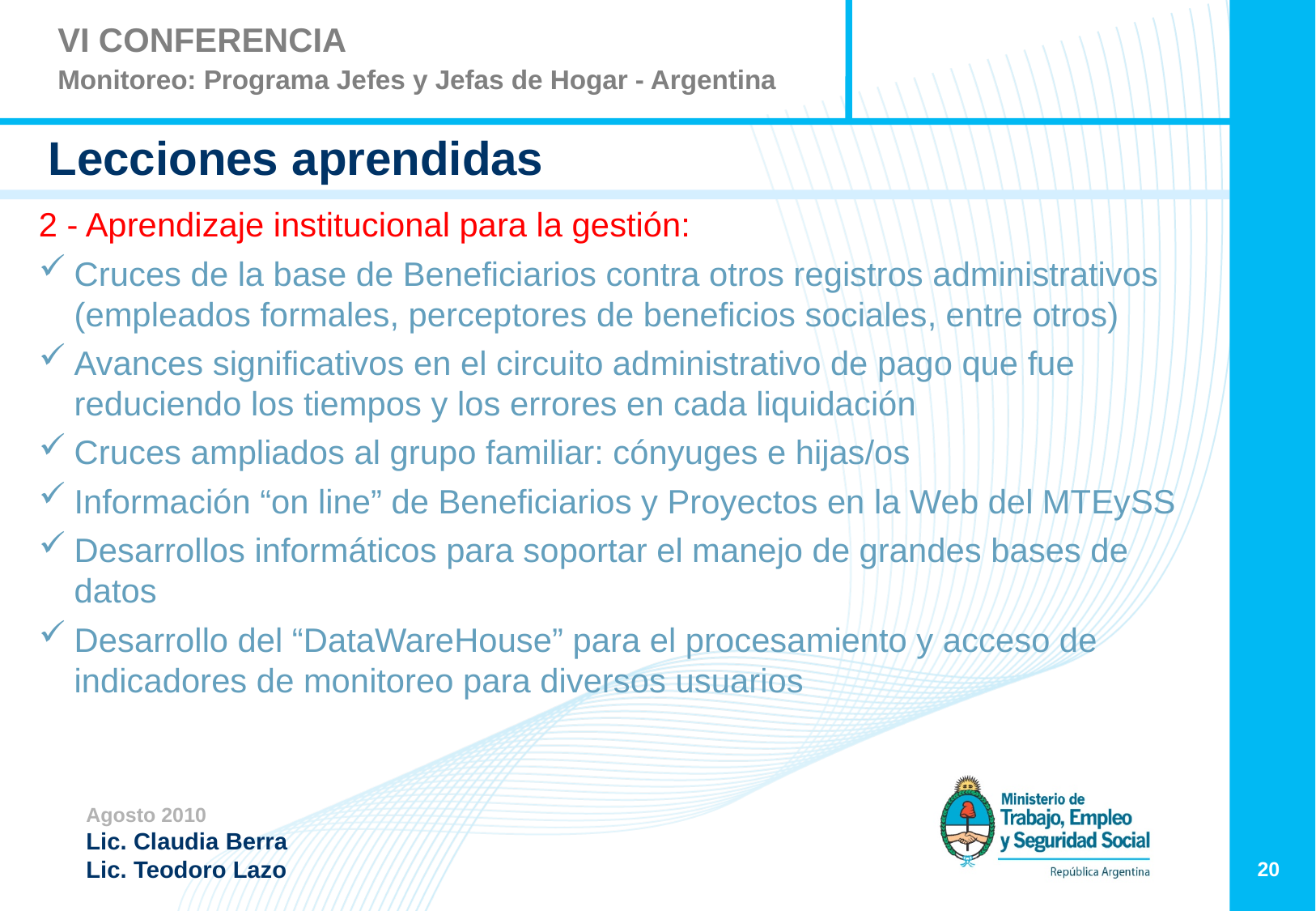

Lecciones aprendidas
2 - Aprendizaje institucional para la gestión:
Cruces de la base de Beneficiarios contra otros registros administrativos (empleados formales, perceptores de beneficios sociales, entre otros)
Avances significativos en el circuito administrativo de pago que fue reduciendo los tiempos y los errores en cada liquidación
Cruces ampliados al grupo familiar: cónyuges e hijas/os
Información “on line” de Beneficiarios y Proyectos en la Web del MTEySS
Desarrollos informáticos para soportar el manejo de grandes bases de datos
Desarrollo del “DataWareHouse” para el procesamiento y acceso de indicadores de monitoreo para diversos usuarios